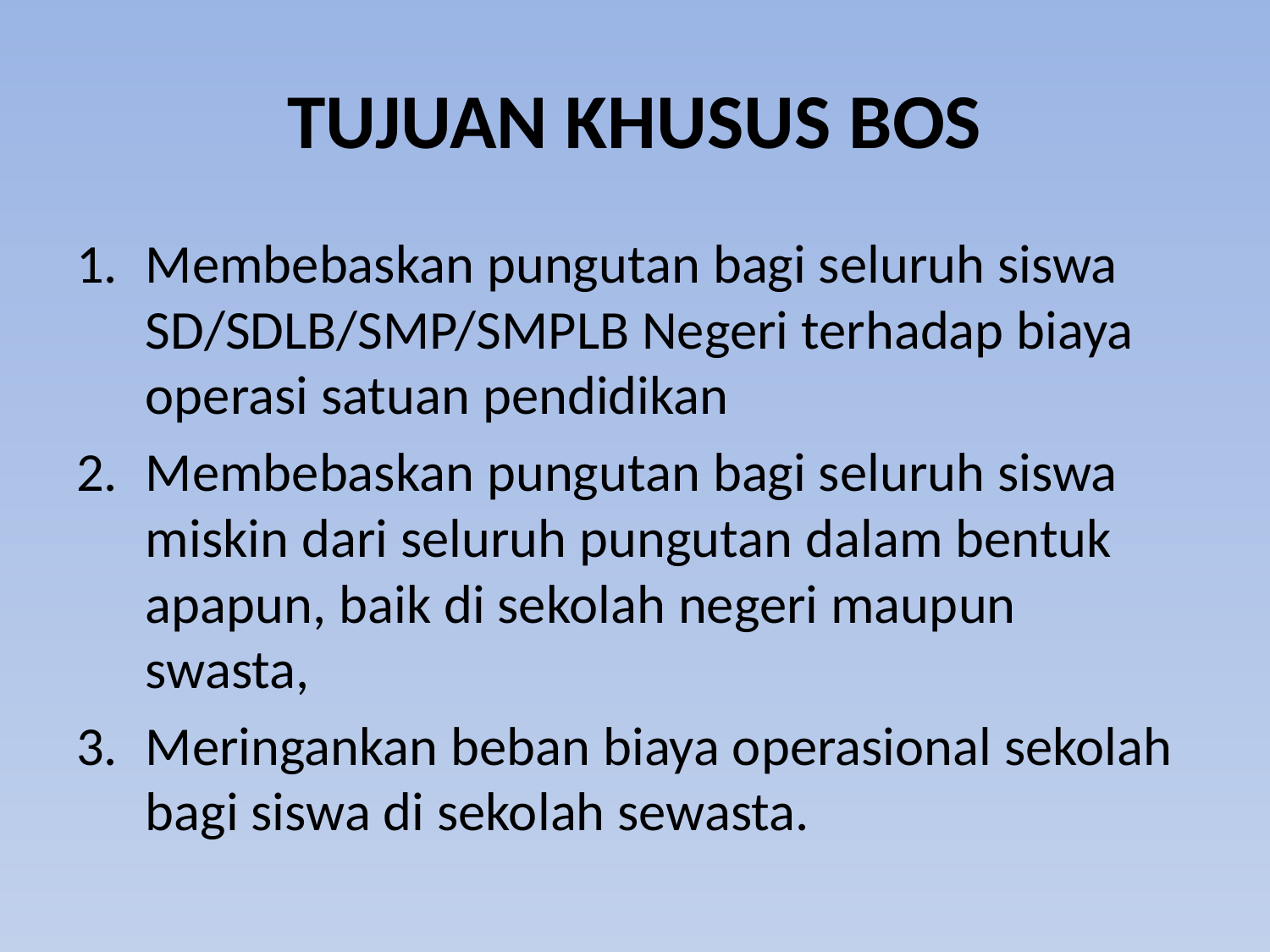

# TUJUAN KHUSUS BOS
Membebaskan pungutan bagi seluruh siswa SD/SDLB/SMP/SMPLB Negeri terhadap biaya operasi satuan pendidikan
Membebaskan pungutan bagi seluruh siswa miskin dari seluruh pungutan dalam bentuk apapun, baik di sekolah negeri maupun swasta,
Meringankan beban biaya operasional sekolah bagi siswa di sekolah sewasta.